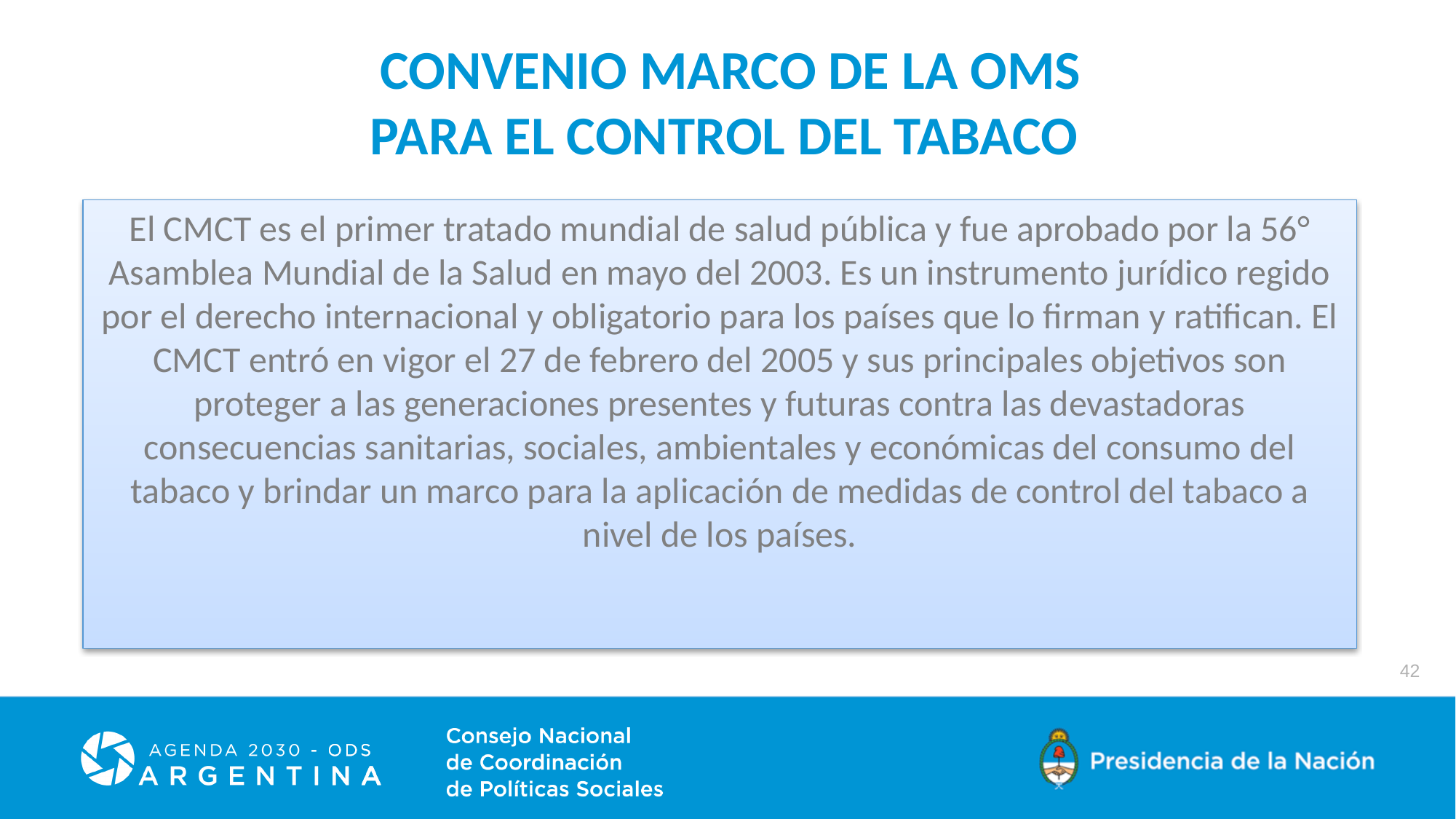

CONVENIO MARCO DE LA OMS
PARA EL CONTROL DEL TABACO
El CMCT es el primer tratado mundial de salud pública y fue aprobado por la 56° Asamblea Mundial de la Salud en mayo del 2003. Es un instrumento jurídico regido por el derecho internacional y obligatorio para los países que lo firman y ratifican. El CMCT entró en vigor el 27 de febrero del 2005 y sus principales objetivos son proteger a las generaciones presentes y futuras contra las devastadoras consecuencias sanitarias, sociales, ambientales y económicas del consumo del tabaco y brindar un marco para la aplicación de medidas de control del tabaco a nivel de los países.
42